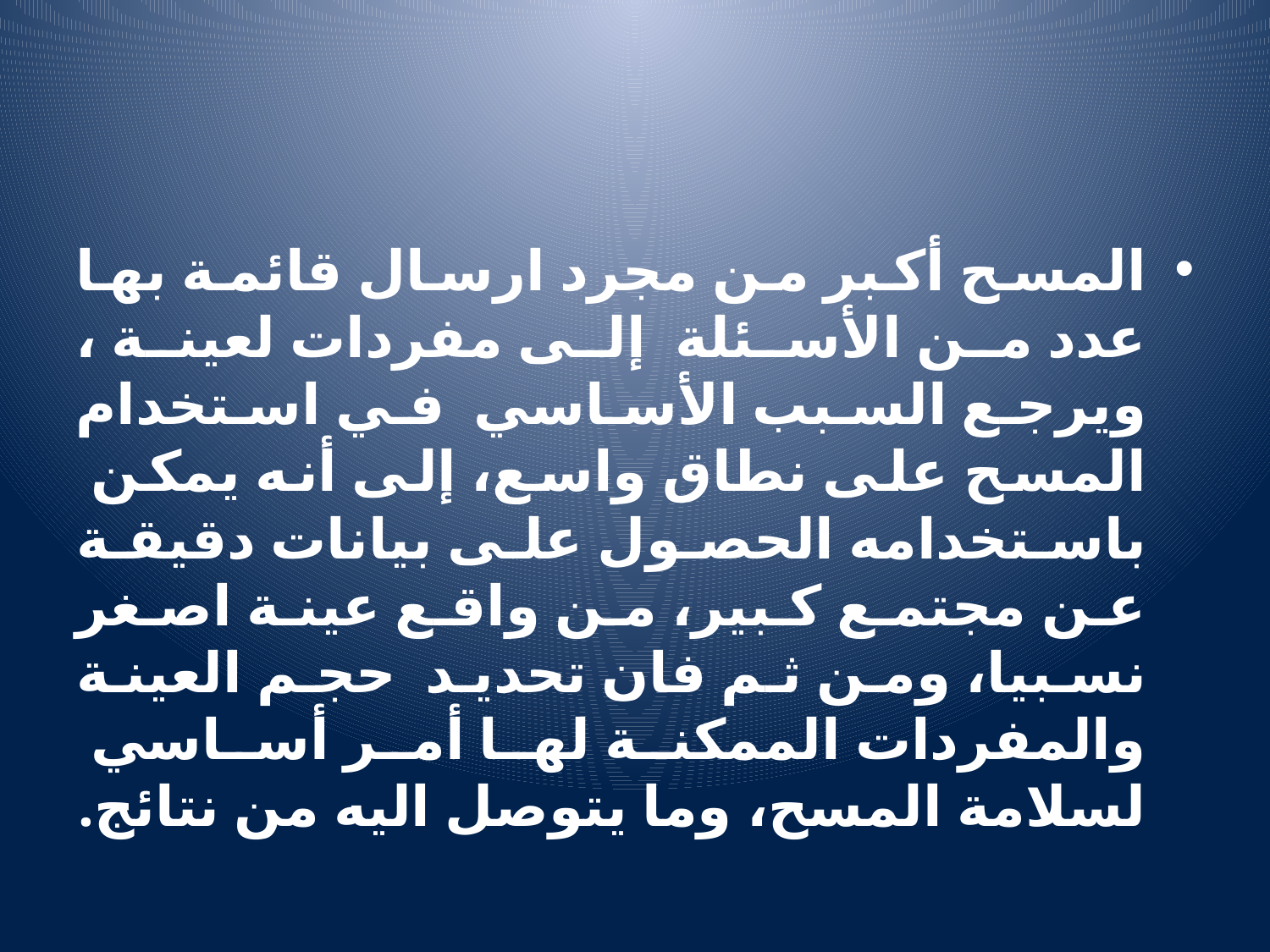

#
المسح أكبر من مجرد ارسال قائمة بها عدد من الأسئلة  إلى مفردات لعينة ، ويرجع السبب الأساسي  في استخدام المسح على نطاق واسع، إلى أنه يمكن  باستخدامه الحصول على بيانات دقيقة عن مجتمع كبير، من واقع عينة اصغر نسبيا، ومن ثم فان تحديد  حجم العينة والمفردات الممكنة لها أمر أساسي  لسلامة المسح، وما يتوصل اليه من نتائج.